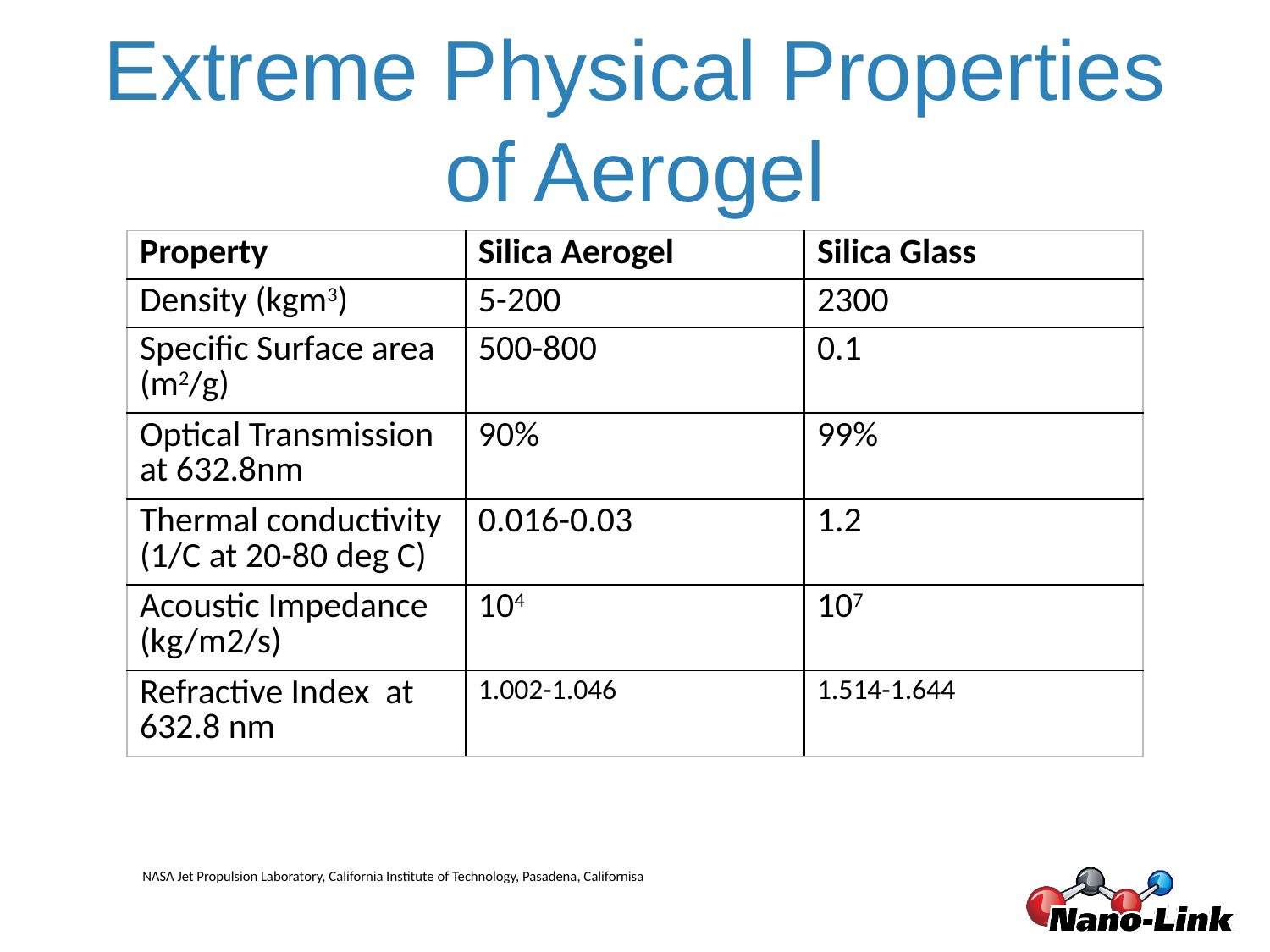

# Extreme Physical Properties of Aerogel
| Property | Silica Aerogel | Silica Glass |
| --- | --- | --- |
| Density (kgm3) | 5-200 | 2300 |
| Specific Surface area (m2/g) | 500-800 | 0.1 |
| Optical Transmission at 632.8nm | 90% | 99% |
| Thermal conductivity (1/C at 20-80 deg C) | 0.016-0.03 | 1.2 |
| Acoustic Impedance (kg/m2/s) | 104 | 107 |
| Refractive Index at 632.8 nm | 1.002-1.046 | 1.514-1.644 |
NASA Jet Propulsion Laboratory, California Institute of Technology, Pasadena, Californisa